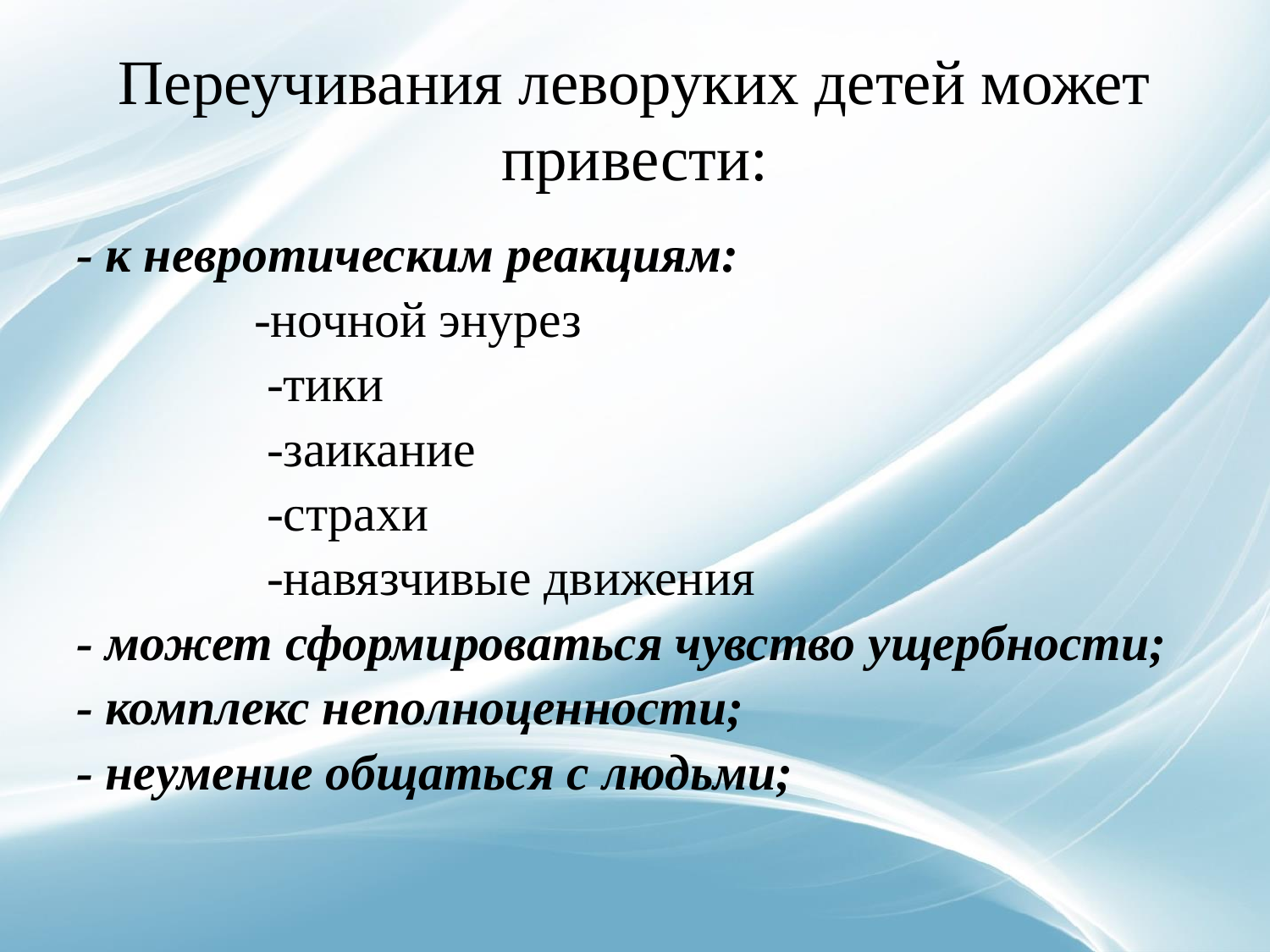

# Переучивания леворуких детей может привести:
- к невротическим реакциям:
              -ночной энурез
               -тики
               -заикание
               -страхи
               -навязчивые движения
- может сформироваться чувство ущербности;
- комплекс неполноценности;
- неумение общаться с людьми;